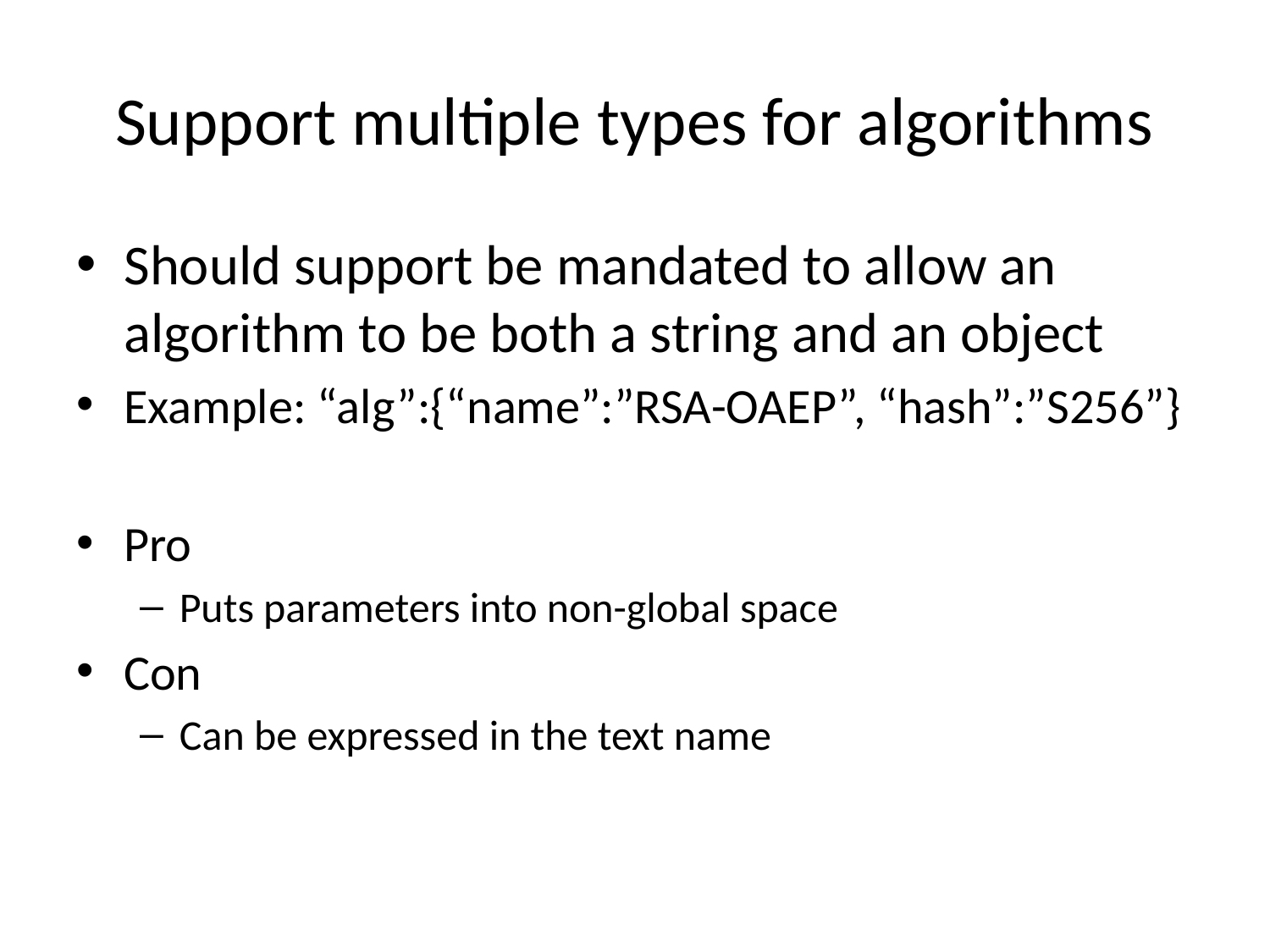

# Support multiple types for algorithms
Should support be mandated to allow an algorithm to be both a string and an object
Example: “alg”:{“name”:”RSA-OAEP”, “hash”:”S256”}

Pro
Puts parameters into non-global space
Con
Can be expressed in the text name